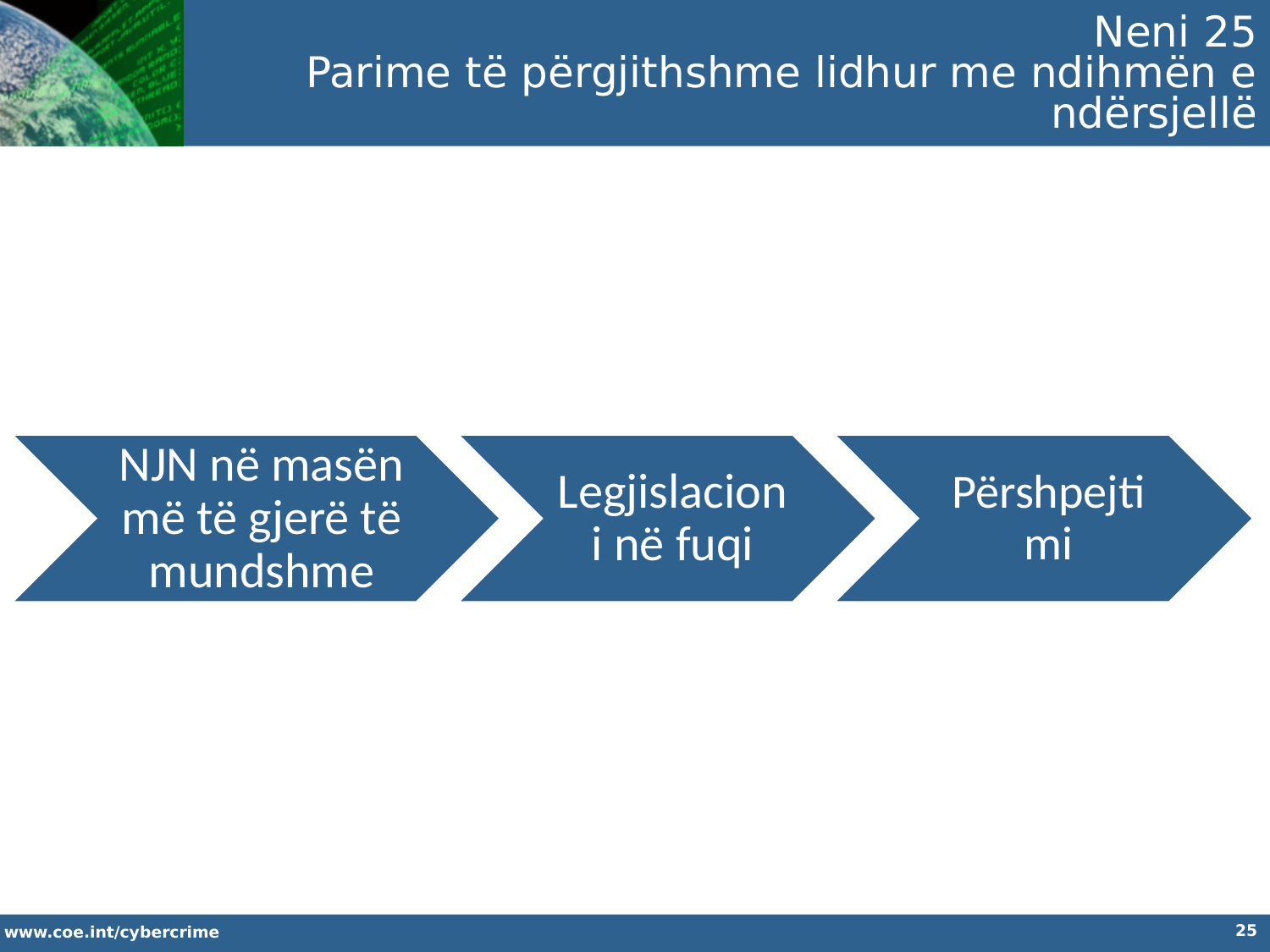

Neni 25
Parime të përgjithshme lidhur me ndihmën e ndërsjellë
NJN në masën më të gjerë të mundshme
Legjislacioni në fuqi
Përshpejtimi
25